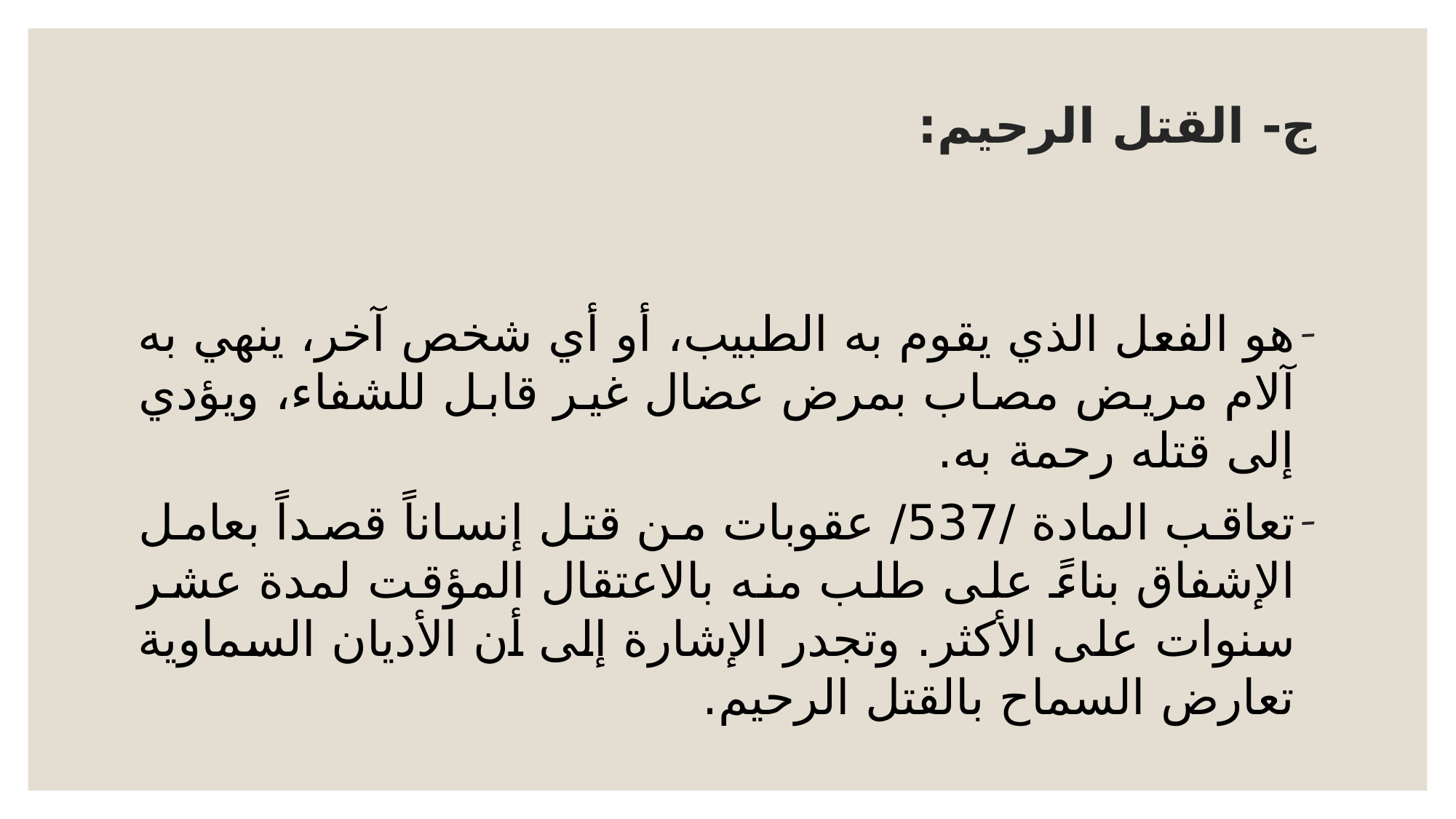

# ج- القتل الرحيم:

هو الفعل الذي يقوم به الطبيب، أو أي شخص آخر، ينهي به آلام مريض مصاب بمرض عضال غير قابل للشفاء، ويؤدي إلى قتله رحمة به.
تعاقب المادة /537/ عقوبات من قتل إنساناً قصداً بعامل الإشفاق بناءً على طلب منه بالاعتقال المؤقت لمدة عشر سنوات على الأكثر. وتجدر الإشارة إلى أن الأديان السماوية تعارض السماح بالقتل الرحيم.